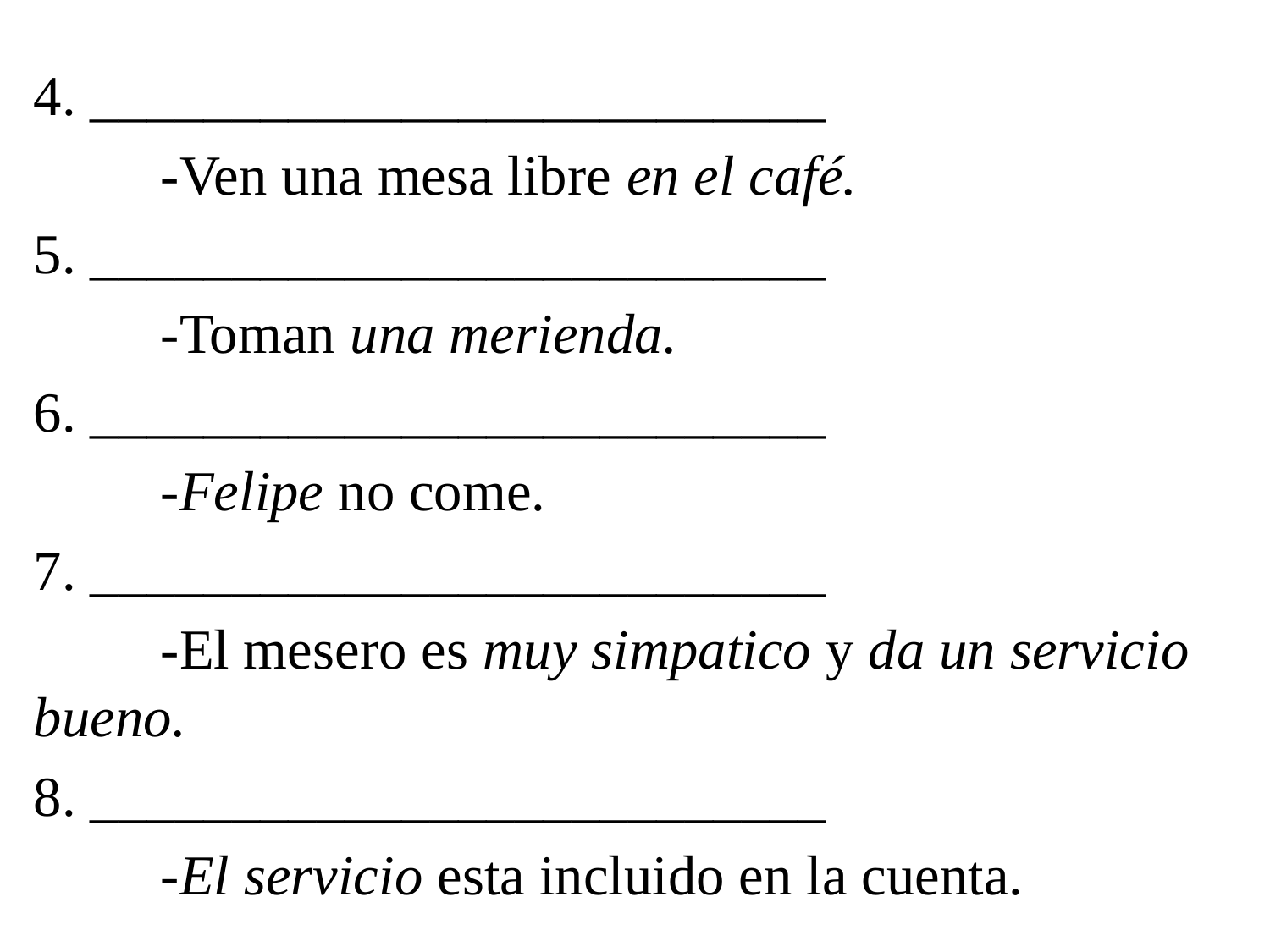

4. __________________________
	-Ven una mesa libre en el café.
5. __________________________
	-Toman una merienda.
6. __________________________
	-Felipe no come.
7. __________________________
	-El mesero es muy simpatico y da un servicio bueno.
8. __________________________
	-El servicio esta incluido en la cuenta.